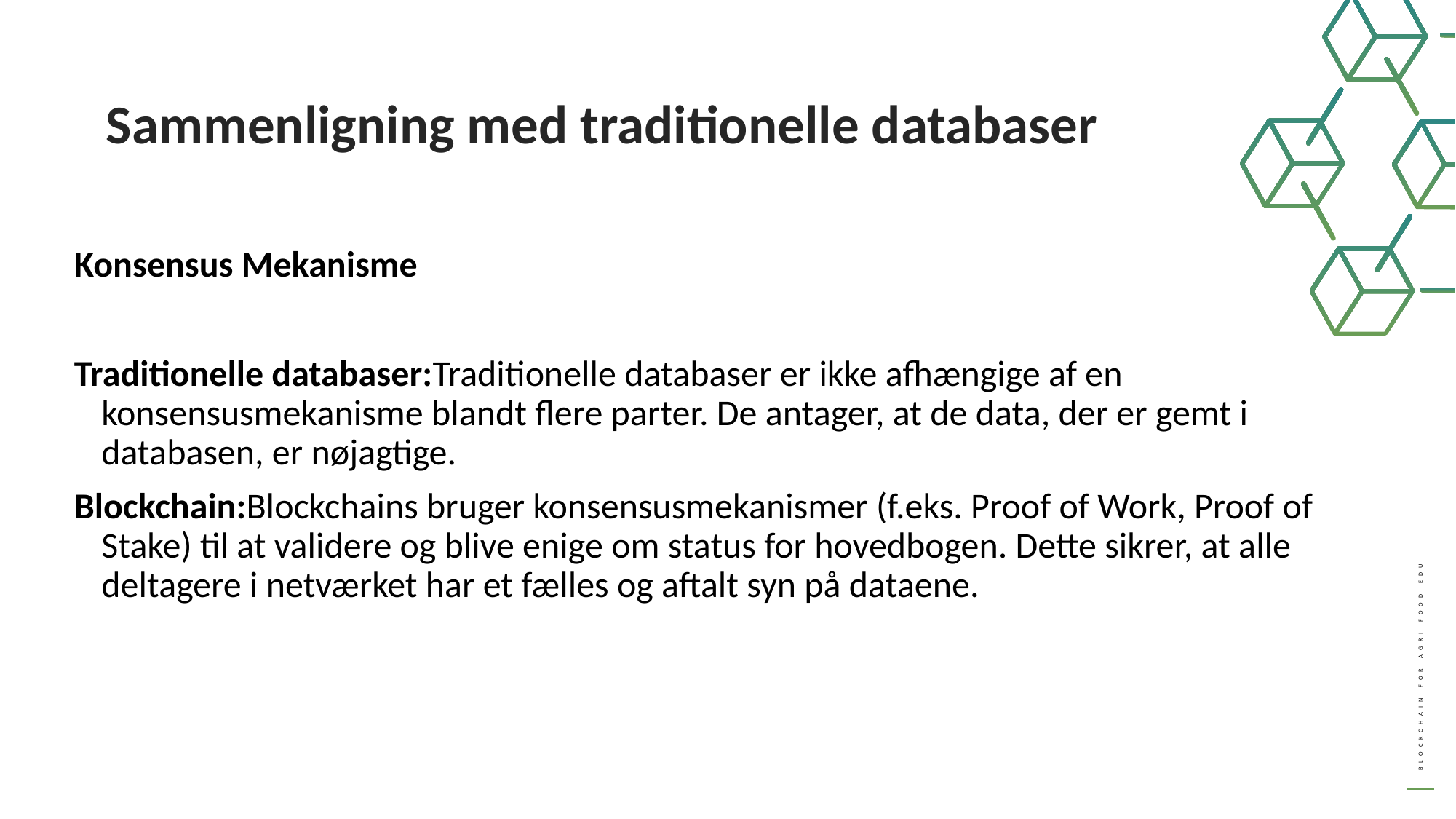

Sammenligning med traditionelle databaser
Konsensus Mekanisme

Traditionelle databaser:Traditionelle databaser er ikke afhængige af en konsensusmekanisme blandt flere parter. De antager, at de data, der er gemt i databasen, er nøjagtige.
Blockchain:Blockchains bruger konsensusmekanismer (f.eks. Proof of Work, Proof of Stake) til at validere og blive enige om status for hovedbogen. Dette sikrer, at alle deltagere i netværket har et fælles og aftalt syn på dataene.